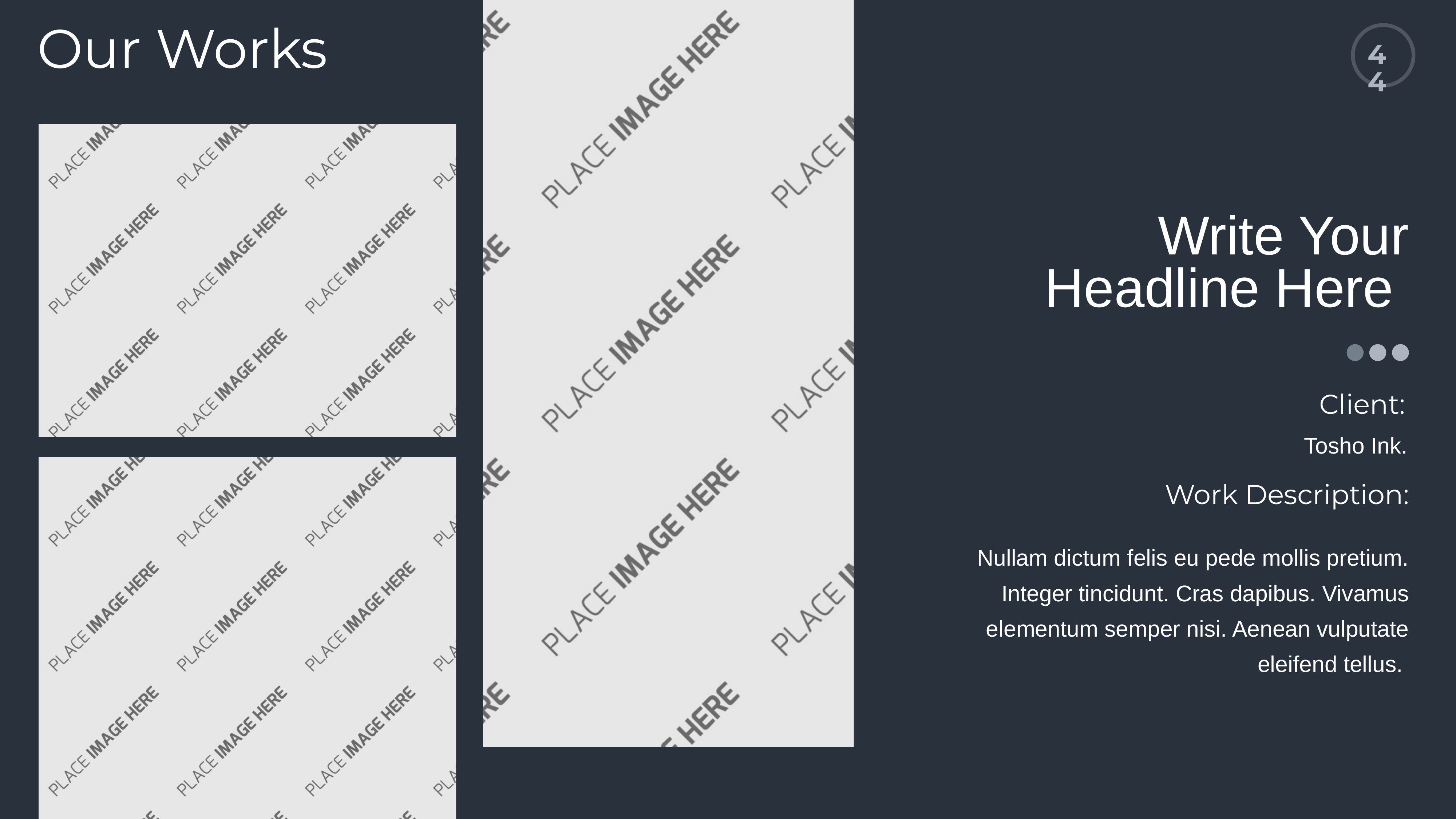

Our Works
44

Write Your Headline Here

Client:
Tosho Ink.

Work Description:
Nullam dictum felis eu pede mollis pretium. Integer tincidunt. Cras dapibus. Vivamus elementum semper nisi. Aenean vulputate eleifend tellus.